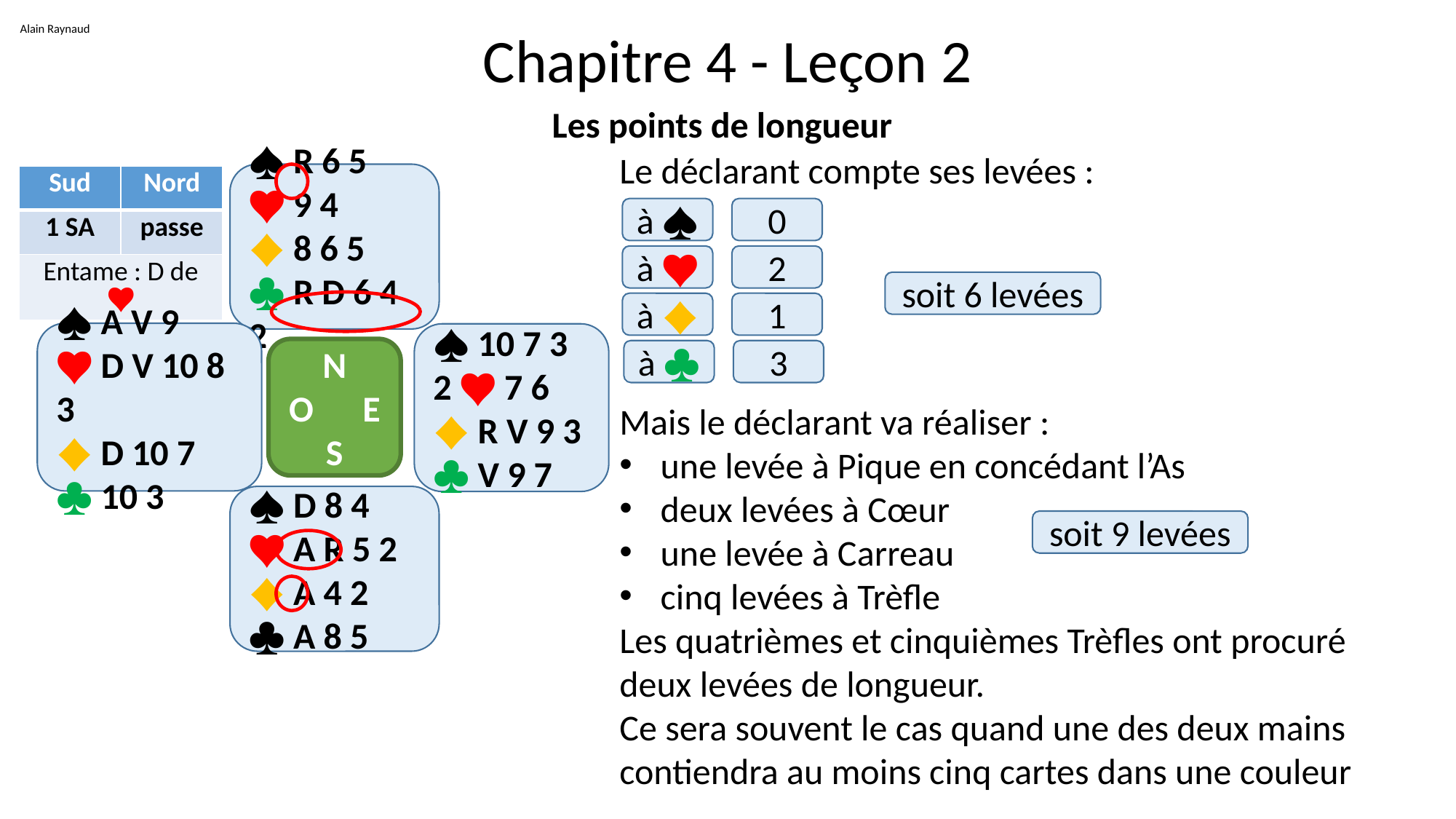

Alain Raynaud
# Chapitre 4 - Leçon 2
Les points de longueur
Le déclarant compte ses levées :

Mais le déclarant va réaliser :
une levée à Pique en concédant l’As
deux levées à Cœur
une levée à Carreau
cinq levées à Trèfle
Les quatrièmes et cinquièmes Trèfles ont procuré deux levées de longueur.
Ce sera souvent le cas quand une des deux mains contiendra au moins cinq cartes dans une couleur

♠ R 6 5
♥ 9 4
♦ 8 6 5
♣ R D 6 4 2
| Sud | Nord |
| --- | --- |
| 1 SA | passe |
| Entame : D de ♥ |  |
à ♠
0
à ♥
2
soit 6 levées

à ♦
1
♠ A V 9
♥ D V 10 8 3
♦ D 10 7
♣ 10 3
♠ 10 7 3 2 ♥ 7 6
♦ R V 9 3
♣ V 9 7
N
O      E
S
à ♣
3
♠ D 8 4
♥ A R 5 2
♦ A 4 2
♣ A 8 5
soit 9 levées